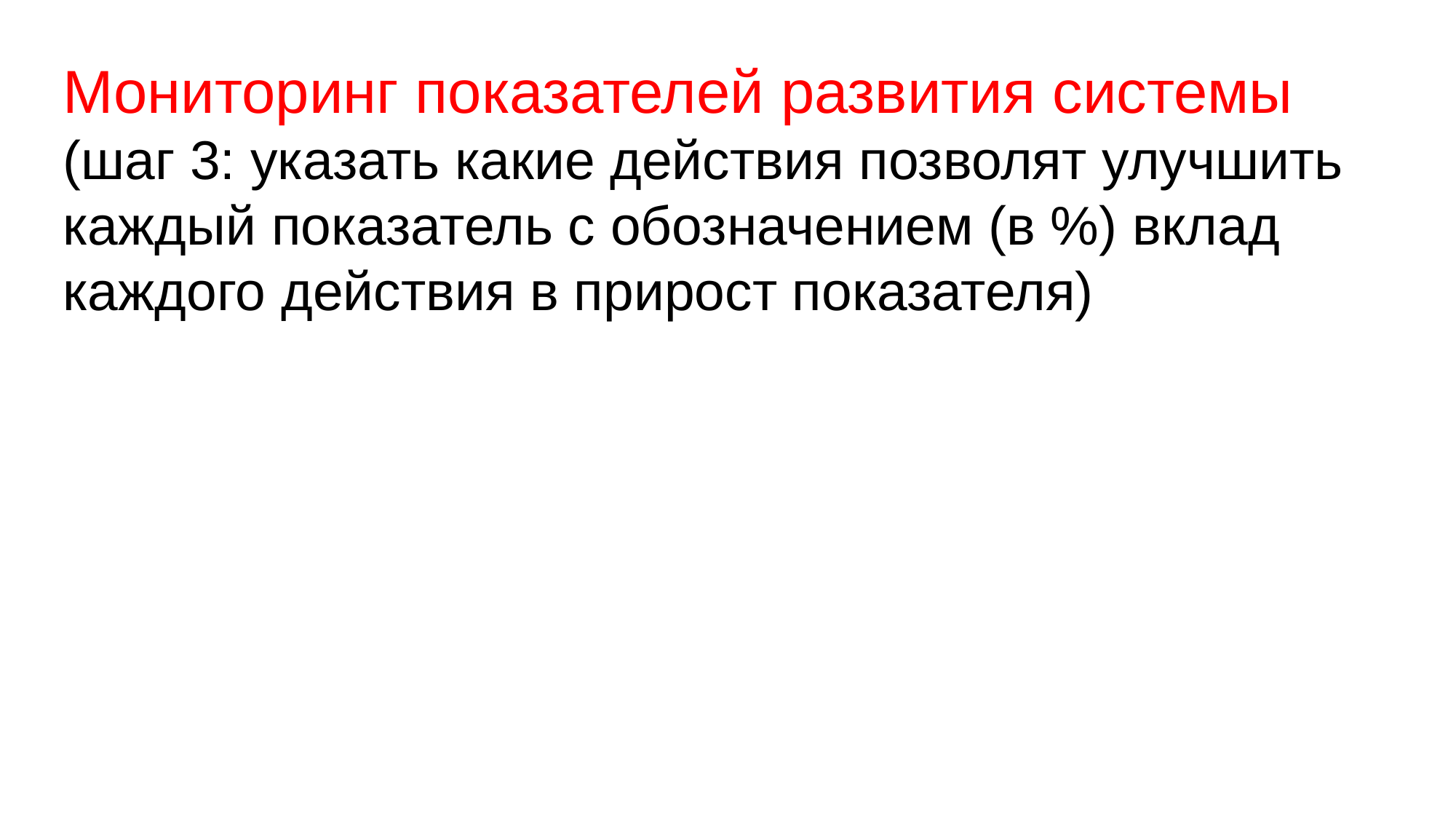

Мониторинг показателей развития системы
(шаг 3: указать какие действия позволят улучшить каждый показатель с обозначением (в %) вклад каждого действия в прирост показателя)